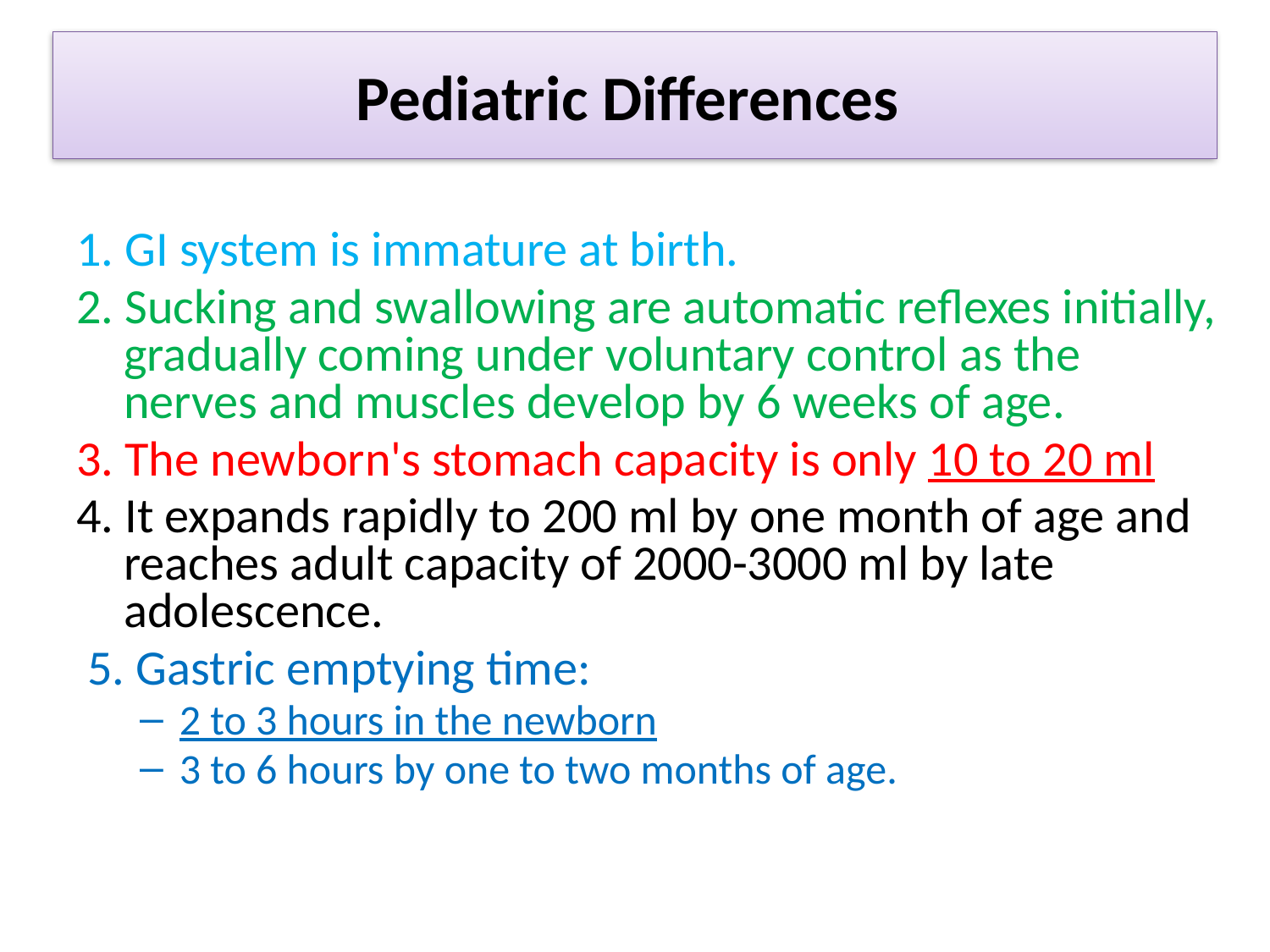

# Pediatric Differences
1. GI system is immature at birth.
2. Sucking and swallowing are automatic reflexes initially, gradually coming under voluntary control as the nerves and muscles develop by 6 weeks of age.
3. The newborn's stomach capacity is only 10 to 20 ml
4. It expands rapidly to 200 ml by one month of age and reaches adult capacity of 2000-3000 ml by late adolescence.
 5. Gastric emptying time:
2 to 3 hours in the newborn
3 to 6 hours by one to two months of age.